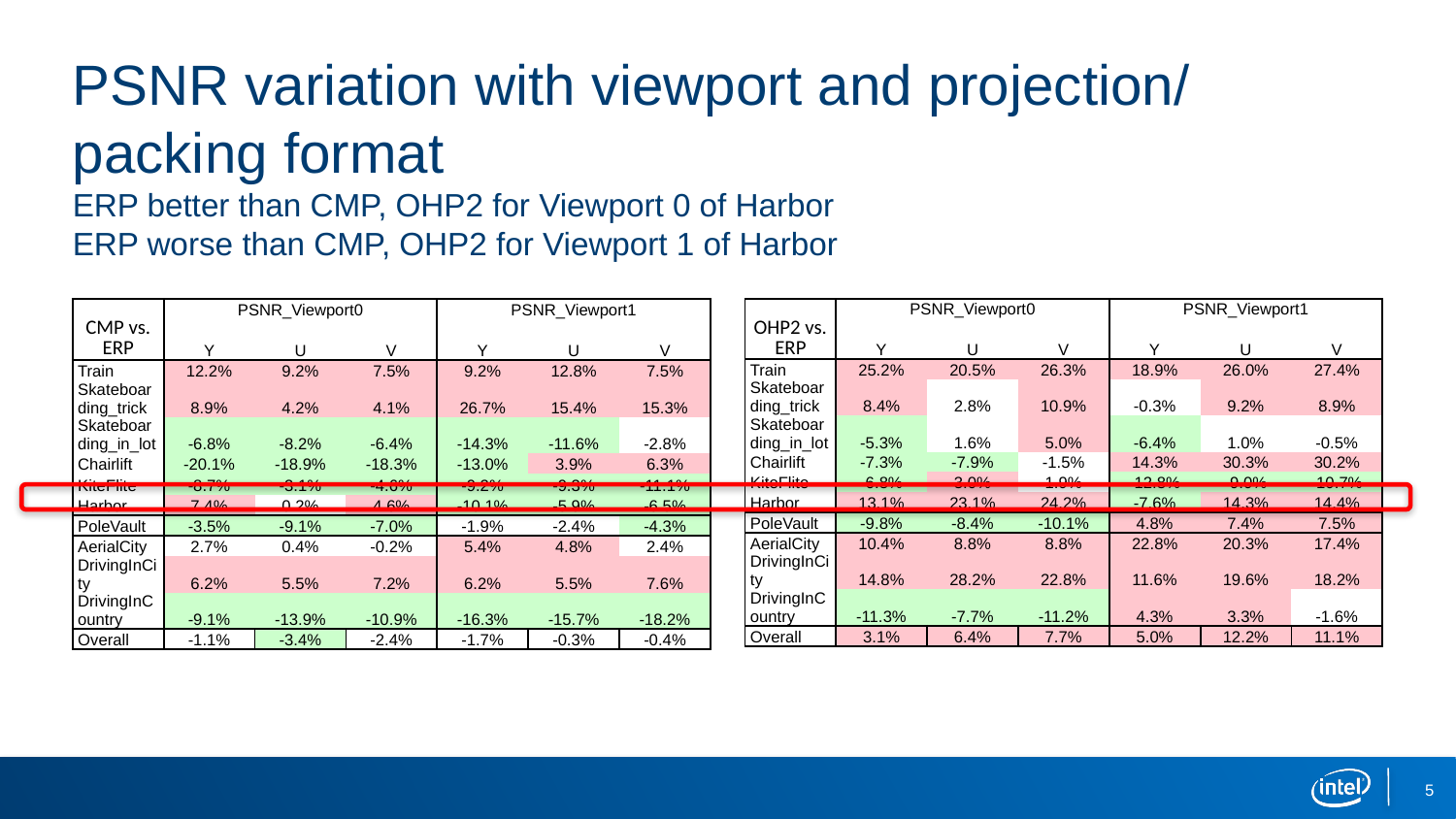

# PSNR variation with viewport and projection/ packing format ERP better than CMP, OHP2 for Viewport 0 of Harbor ERP worse than CMP, OHP2 for Viewport 1 of Harbor
| CMP vs. ERP | PSNR\_Viewport0 |  |  | PSNR\_Viewport1 |  |  |
| --- | --- | --- | --- | --- | --- | --- |
|  | Y | U | V | Y | U | V |
| Train | 12.2% | 9.2% | 7.5% | 9.2% | 12.8% | 7.5% |
| Skateboarding\_trick | 8.9% | 4.2% | 4.1% | 26.7% | 15.4% | 15.3% |
| Skateboarding\_in\_lot | -6.8% | -8.2% | -6.4% | -14.3% | -11.6% | -2.8% |
| Chairlift | -20.1% | -18.9% | -18.3% | -13.0% | 3.9% | 6.3% |
| KiteFlite | -8.7% | -3.1% | -4.6% | -9.2% | -9.3% | -11.1% |
| Harbor | 7.4% | 0.2% | 4.6% | -10.1% | -5.9% | -6.5% |
| PoleVault | -3.5% | -9.1% | -7.0% | -1.9% | -2.4% | -4.3% |
| AerialCity | 2.7% | 0.4% | -0.2% | 5.4% | 4.8% | 2.4% |
| DrivingInCity | 6.2% | 5.5% | 7.2% | 6.2% | 5.5% | 7.6% |
| DrivingInCountry | -9.1% | -13.9% | -10.9% | -16.3% | -15.7% | -18.2% |
| Overall | -1.1% | -3.4% | -2.4% | -1.7% | -0.3% | -0.4% |
| OHP2 vs. ERP | PSNR\_Viewport0 |  |  | PSNR\_Viewport1 |  |  |
| --- | --- | --- | --- | --- | --- | --- |
|  | Y | U | V | Y | U | V |
| Train | 25.2% | 20.5% | 26.3% | 18.9% | 26.0% | 27.4% |
| Skateboarding\_trick | 8.4% | 2.8% | 10.9% | -0.3% | 9.2% | 8.9% |
| Skateboarding\_in\_lot | -5.3% | 1.6% | 5.0% | -6.4% | 1.0% | -0.5% |
| Chairlift | -7.3% | -7.9% | -1.5% | 14.3% | 30.3% | 30.2% |
| KiteFlite | -6.8% | 3.0% | 1.9% | -12.8% | -9.0% | -10.7% |
| Harbor | 13.1% | 23.1% | 24.2% | -7.6% | 14.3% | 14.4% |
| PoleVault | -9.8% | -8.4% | -10.1% | 4.8% | 7.4% | 7.5% |
| AerialCity | 10.4% | 8.8% | 8.8% | 22.8% | 20.3% | 17.4% |
| DrivingInCity | 14.8% | 28.2% | 22.8% | 11.6% | 19.6% | 18.2% |
| DrivingInCountry | -11.3% | -7.7% | -11.2% | 4.3% | 3.3% | -1.6% |
| Overall | 3.1% | 6.4% | 7.7% | 5.0% | 12.2% | 11.1% |

5